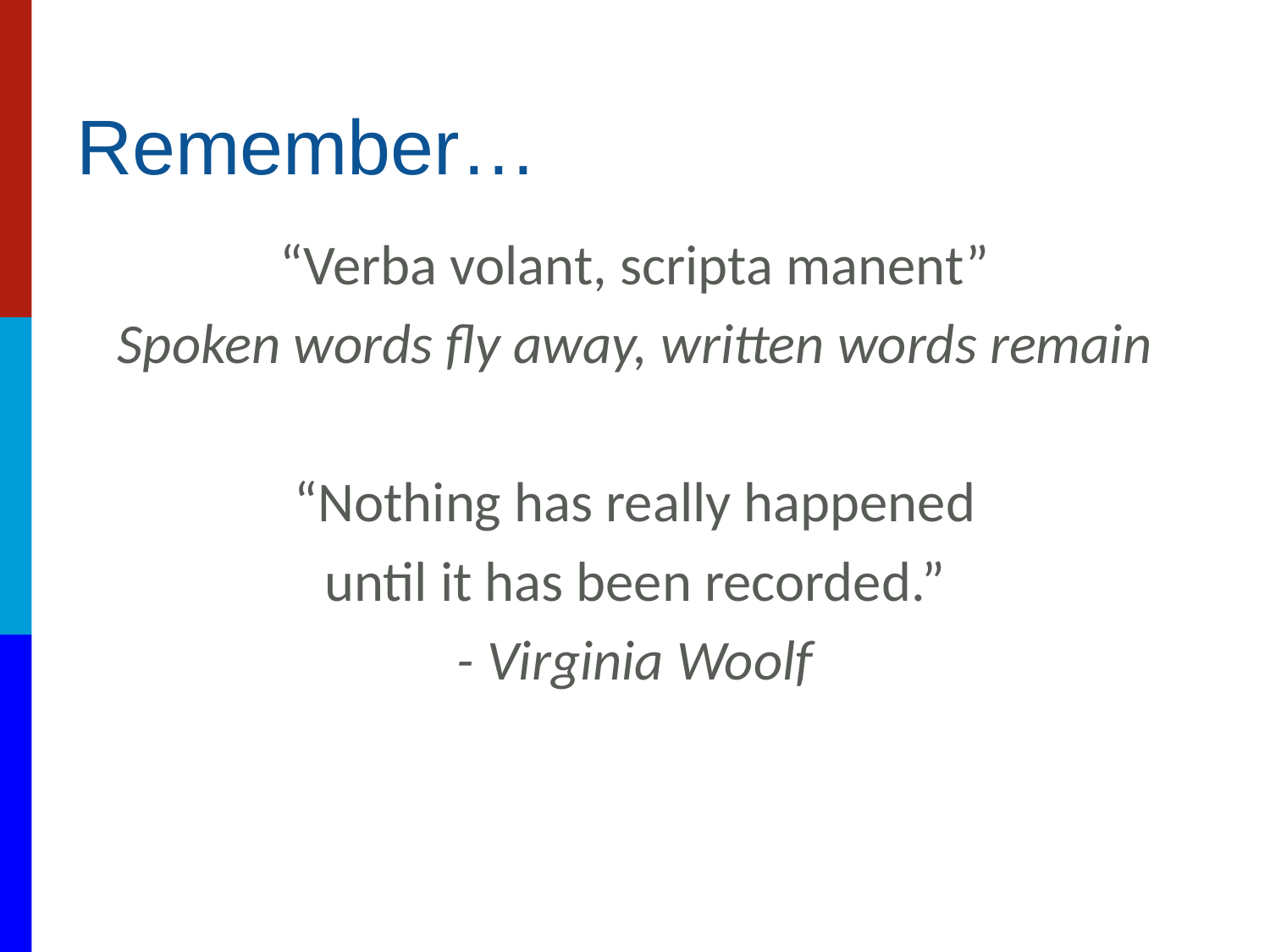

# Remember…
“Verba volant, scripta manent”
Spoken words fly away, written words remain

“Nothing has really happened
until it has been recorded.”
- Virginia Woolf